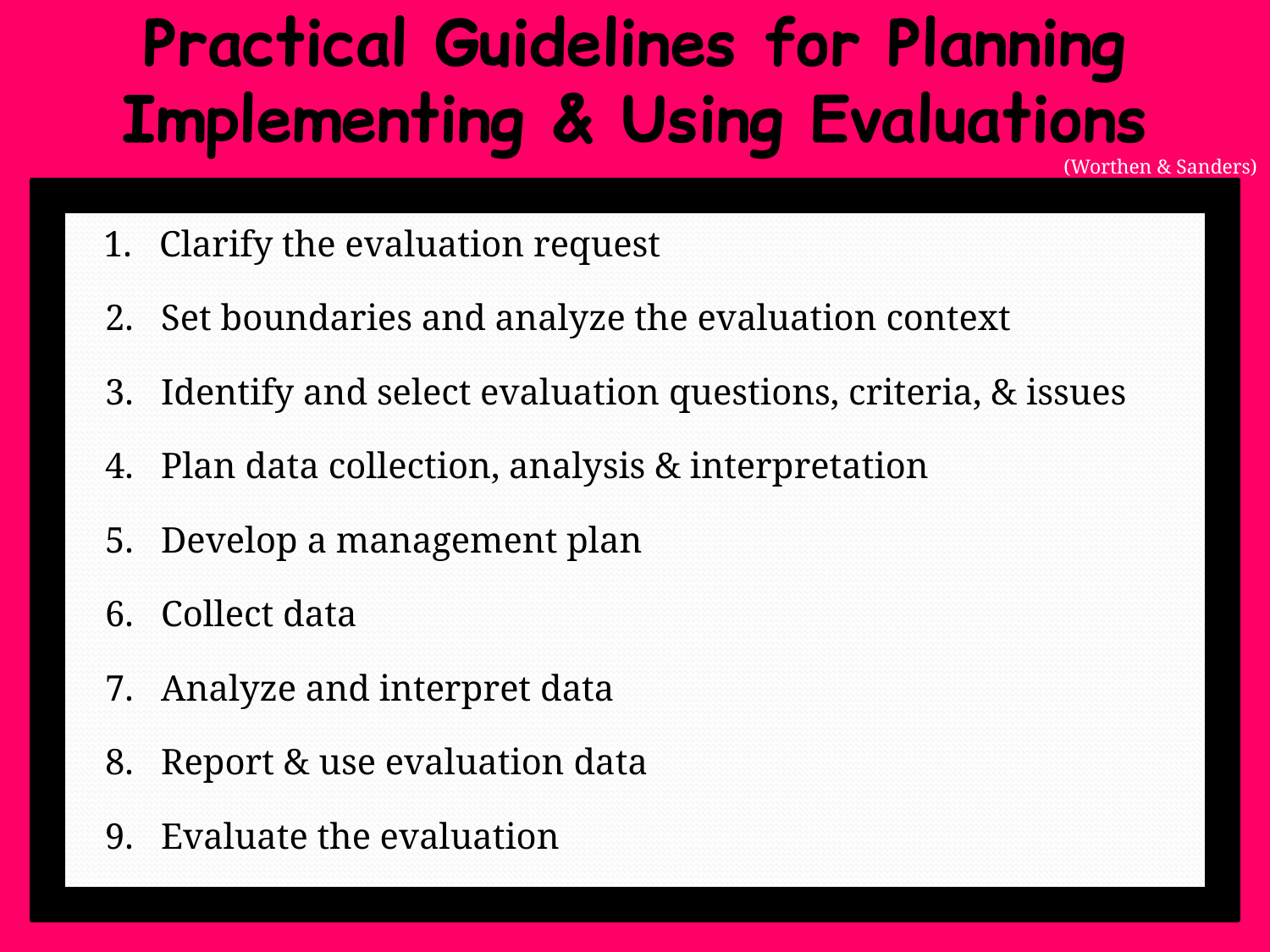

1.   Clarify the evaluation request

	      2.   Set boundaries and analyze the evaluation context

	      3.   Identify and select evaluation questions, criteria, & issues

	      4.   Plan data collection, analysis & interpretation

	      5.   Develop a management plan

	      6.   Collect data

	      7.   Analyze and interpret data

	      8.   Report & use evaluation data

	      9.   Evaluate the evaluation
Practical Guidelines for Planning
Implementing & Using Evaluations
(Worthen & Sanders)